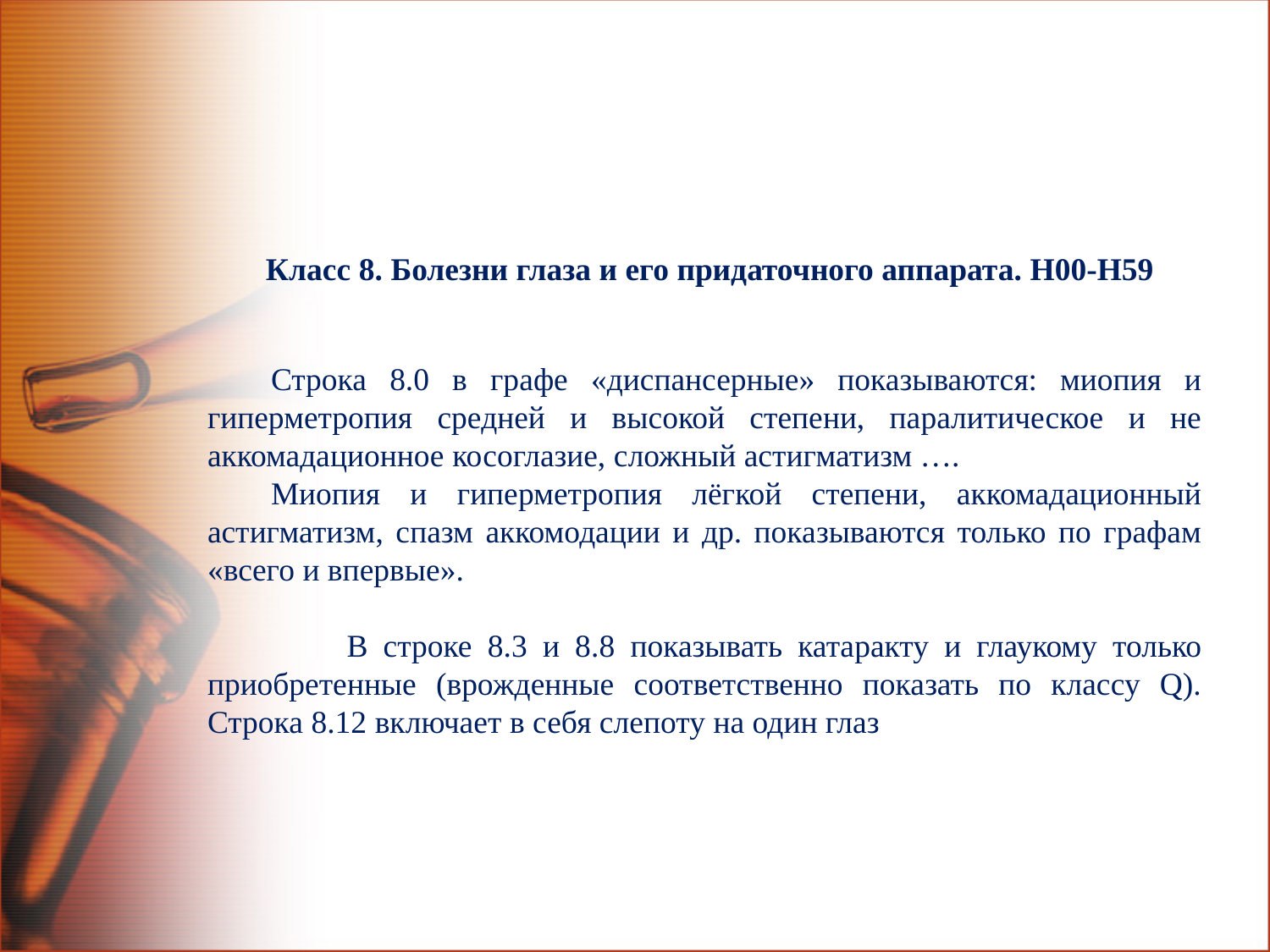

Класс 8. Болезни глаза и его придаточного аппарата. Н00-Н59
Строка 8.0 в графе «диспансерные» показываются: миопия и гиперметропия средней и высокой степени, паралитическое и не аккомадационное косоглазие, сложный астигматизм ….
Миопия и гиперметропия лёгкой степени, аккомадационный астигматизм, спазм аккомодации и др. показываются только по графам «всего и впервые».
         В строке 8.3 и 8.8 показывать катаракту и глаукому только приобретенные (врожденные соответственно показать по классу Q). Строка 8.12 включает в себя слепоту на один глаз